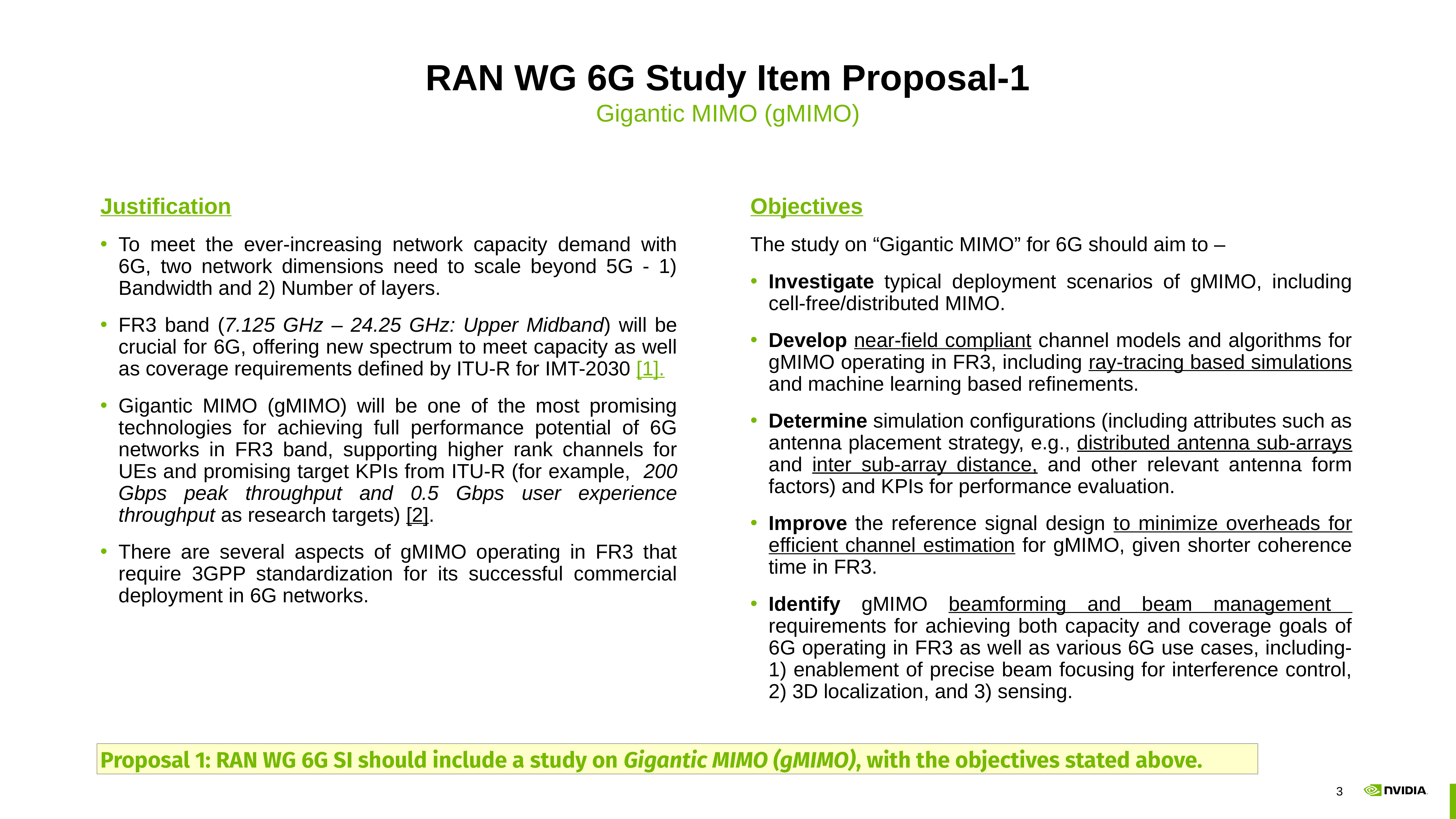

# RAN WG 6G Study Item Proposal-1
Gigantic MIMO (gMIMO)
Justification
To meet the ever-increasing network capacity demand with 6G, two network dimensions need to scale beyond 5G - 1) Bandwidth and 2) Number of layers.
FR3 band (7.125 GHz – 24.25 GHz: Upper Midband) will be crucial for 6G, offering new spectrum to meet capacity as well as coverage requirements defined by ITU-R for IMT-2030 [1].
Gigantic MIMO (gMIMO) will be one of the most promising technologies for achieving full performance potential of 6G networks in FR3 band, supporting higher rank channels for UEs and promising target KPIs from ITU-R (for example,  200 Gbps peak throughput and 0.5 Gbps user experience throughput as research targets) [2].
There are several aspects of gMIMO operating in FR3 that require 3GPP standardization for its successful commercial deployment in 6G networks.
Objectives
The study on “Gigantic MIMO” for 6G should aim to –
Investigate typical deployment scenarios of gMIMO, including cell-free/distributed MIMO.
Develop near-field compliant channel models and algorithms for gMIMO operating in FR3, including ray-tracing based simulations and machine learning based refinements.
Determine simulation configurations (including attributes such as antenna placement strategy, e.g., distributed antenna sub-arrays and inter sub-array distance, and other relevant antenna form factors) and KPIs for performance evaluation.
Improve the reference signal design to minimize overheads for efficient channel estimation for gMIMO, given shorter coherence time in FR3.
Identify gMIMO beamforming and beam management  requirements for achieving both capacity and coverage goals of 6G operating in FR3 as well as various 6G use cases, including-1) enablement of precise beam focusing for interference control, 2) 3D localization, and 3) sensing.

Proposal 1: RAN WG 6G SI should include a study on Gigantic MIMO (gMIMO), with the objectives stated above.